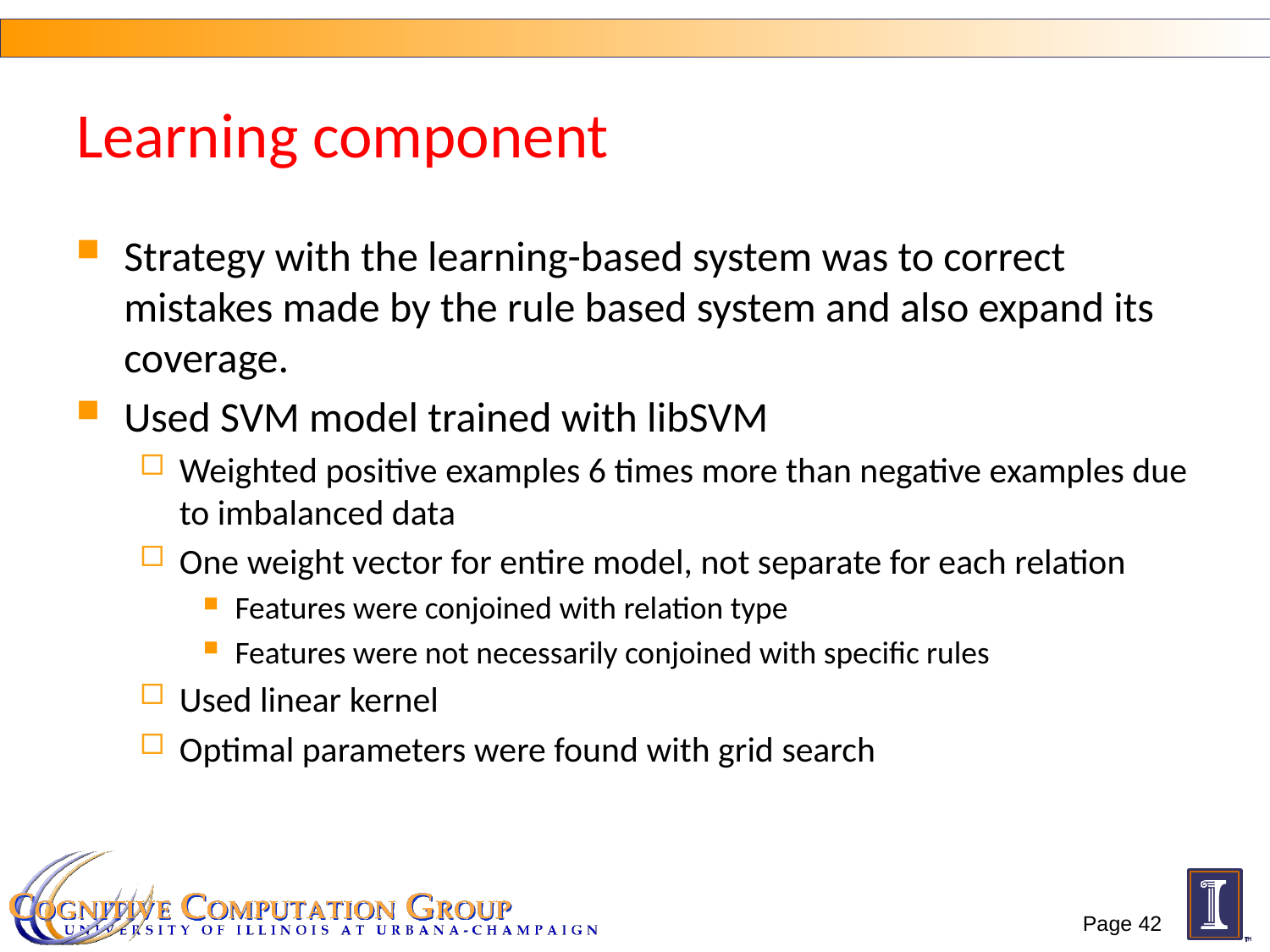

# Learning component
Strategy with the learning-based system was to correct mistakes made by the rule based system and also expand its coverage.
Used SVM model trained with libSVM
Weighted positive examples 6 times more than negative examples due to imbalanced data
One weight vector for entire model, not separate for each relation
Features were conjoined with relation type
Features were not necessarily conjoined with specific rules
Used linear kernel
Optimal parameters were found with grid search
Page 42